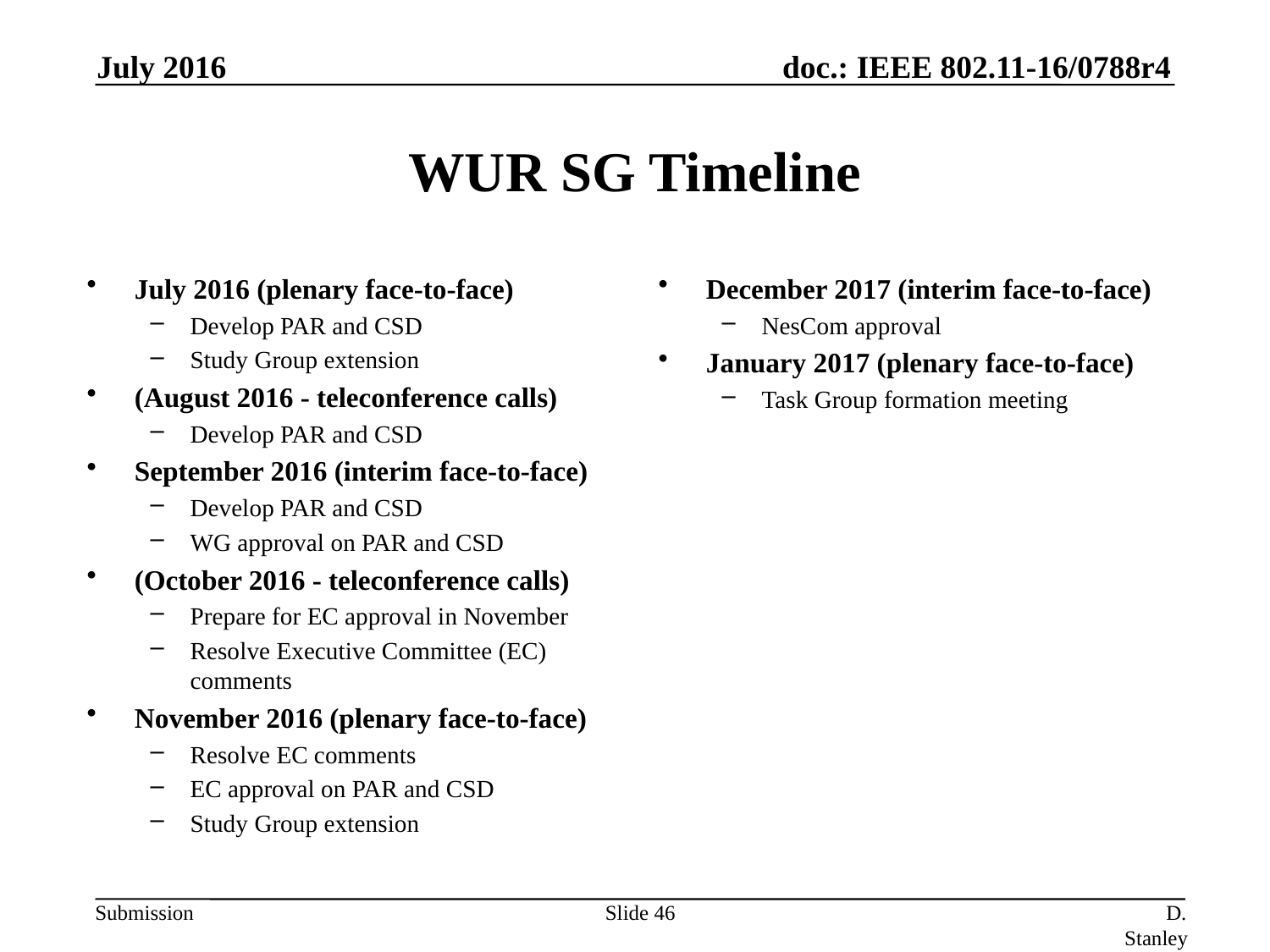

July 2016
# WUR SG Timeline
July 2016 (plenary face-to-face)
Develop PAR and CSD
Study Group extension
(August 2016 - teleconference calls)
Develop PAR and CSD
September 2016 (interim face-to-face)
Develop PAR and CSD
WG approval on PAR and CSD
(October 2016 - teleconference calls)
Prepare for EC approval in November
Resolve Executive Committee (EC) comments
November 2016 (plenary face-to-face)
Resolve EC comments
EC approval on PAR and CSD
Study Group extension
December 2017 (interim face-to-face)
NesCom approval
January 2017 (plenary face-to-face)
Task Group formation meeting

Slide 46
D. Stanley, HP Enterprise